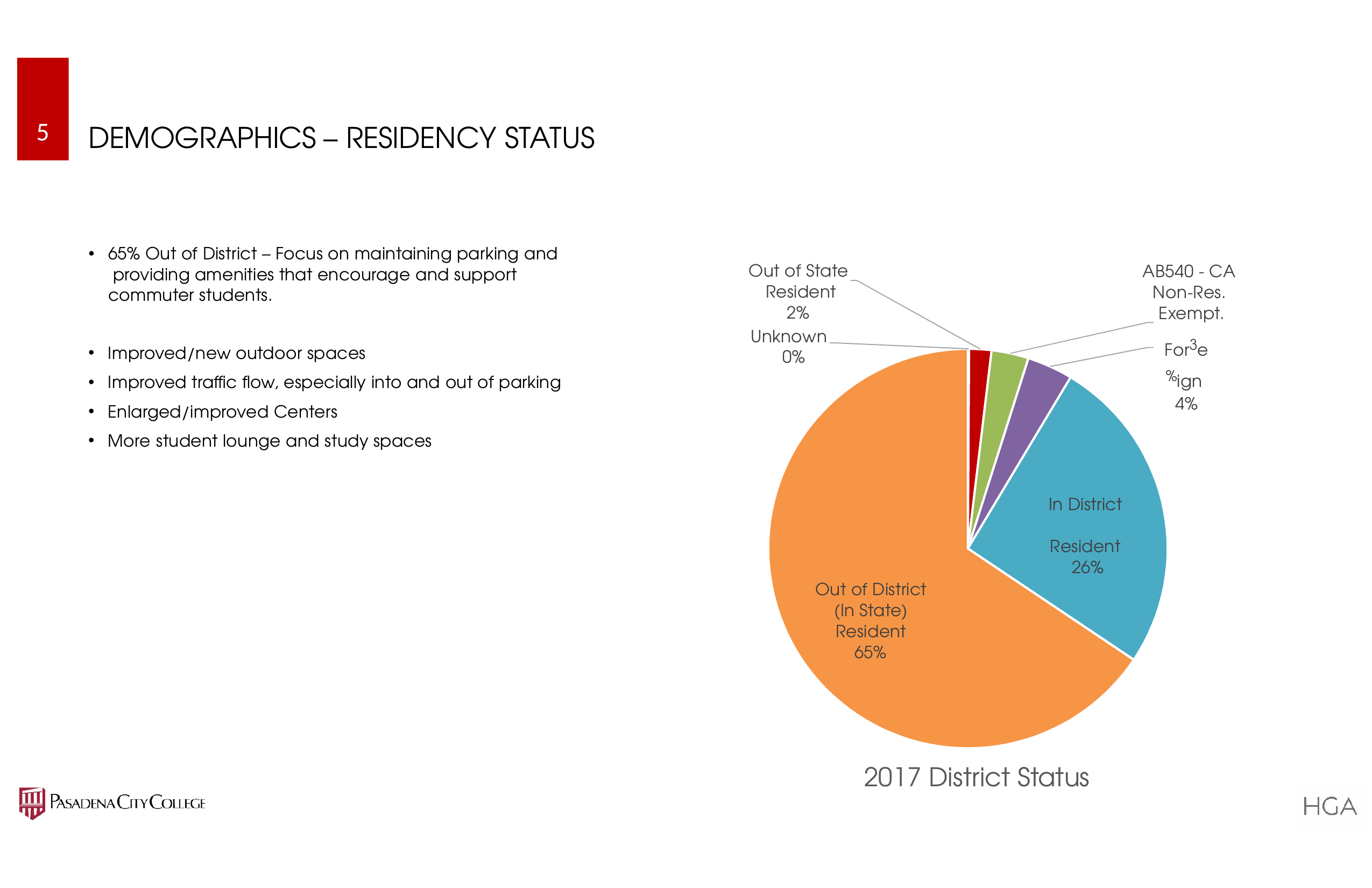

5
# DEMOGRAPHICS – RESIDENCY STATUS
65% Out of District – Focus on maintaining parking and  providing amenities that encourage and support  commuter students.
Out of State  Resident
2%
Unknown  0%
AB540 - CA
Non-Res.  Exempt.
For3e%ign  4%

Improved/new outdoor spaces
Improved traffic flow, especially into and out of parking
Enlarged/improved Centers
More student lounge and study spaces

In District  Resident  26%
Out of District  (In State)  Resident
65%
2017 District Status